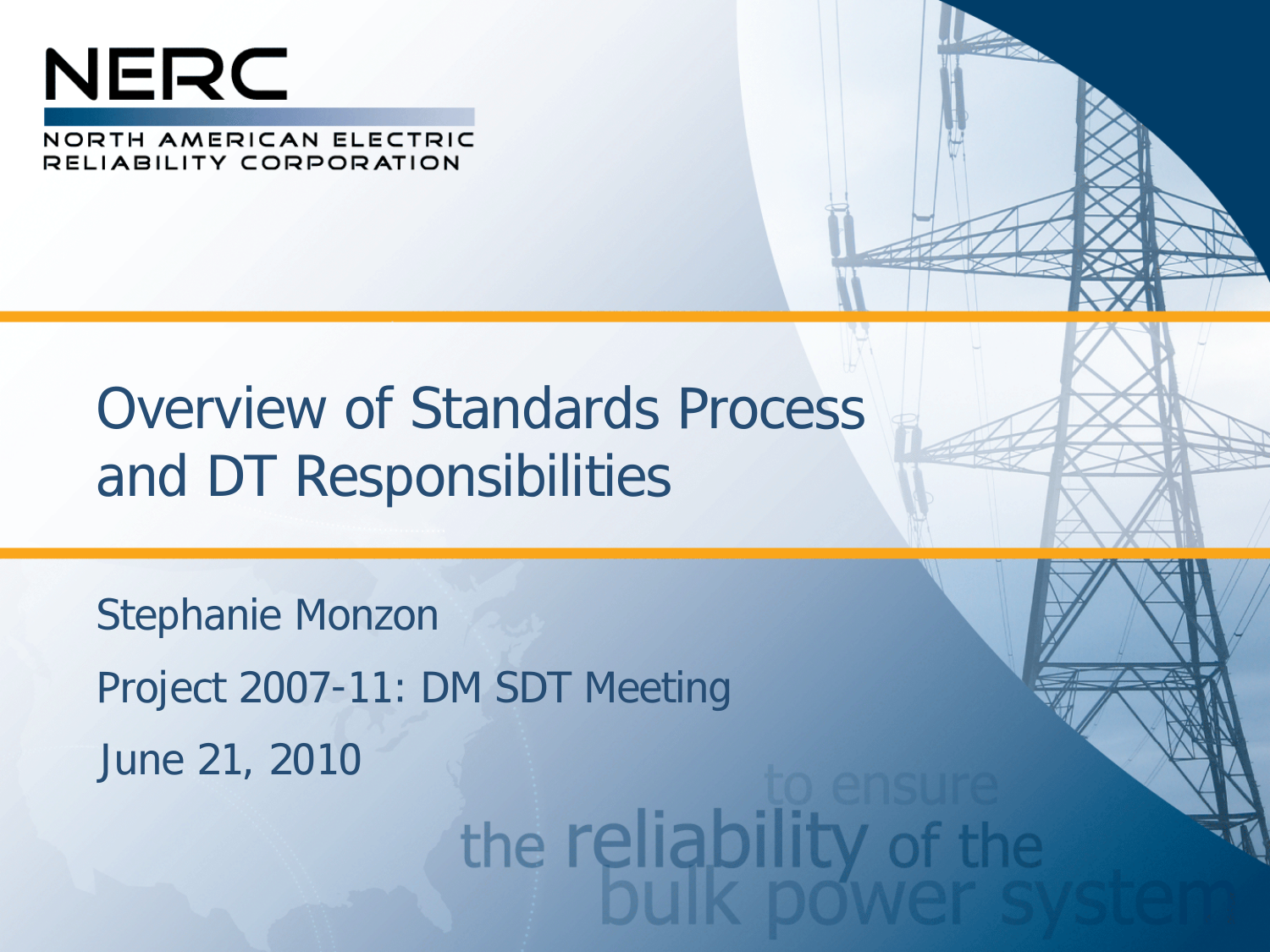

# Overview of Standards Process and DT Responsibilities
Stephanie Monzon
Project 2007-11: DM SDT Meeting
June 21, 2010